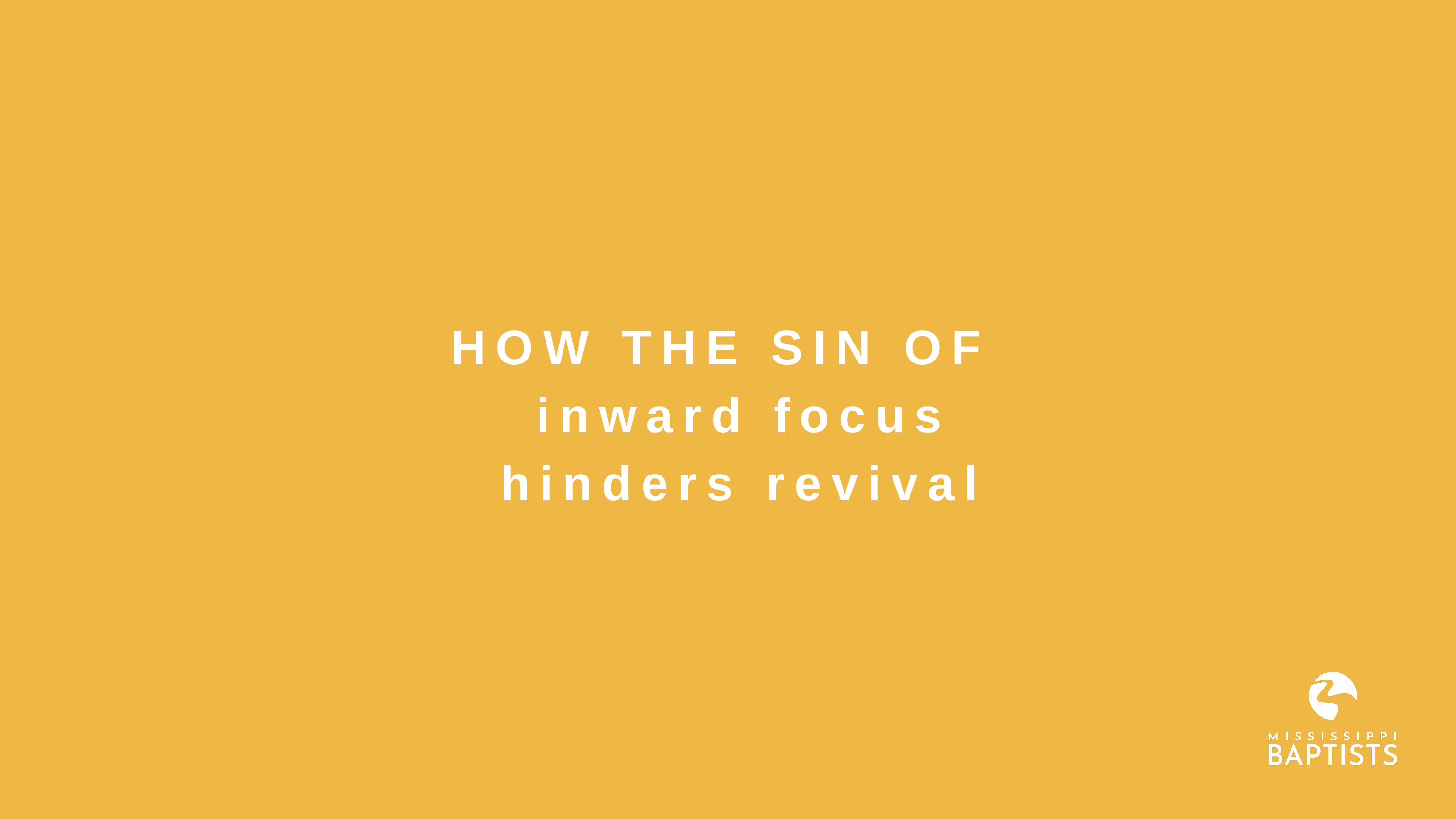

HOW THE SIN OF
 inward focus
 hinders revival